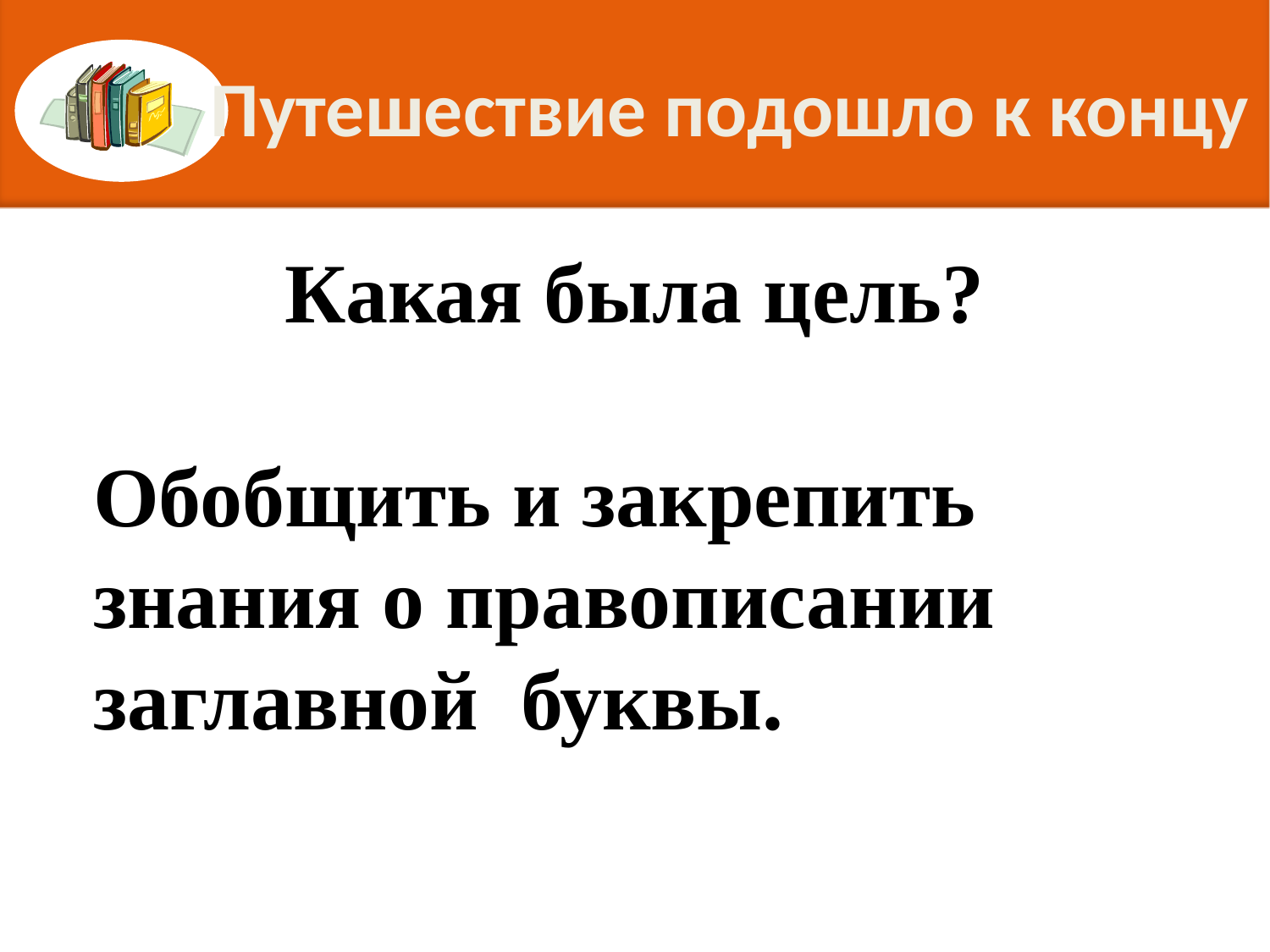

# Путешествие подошло к концу
Какая была цель?

Обобщить и закрепить знания о правописании заглавной  буквы.